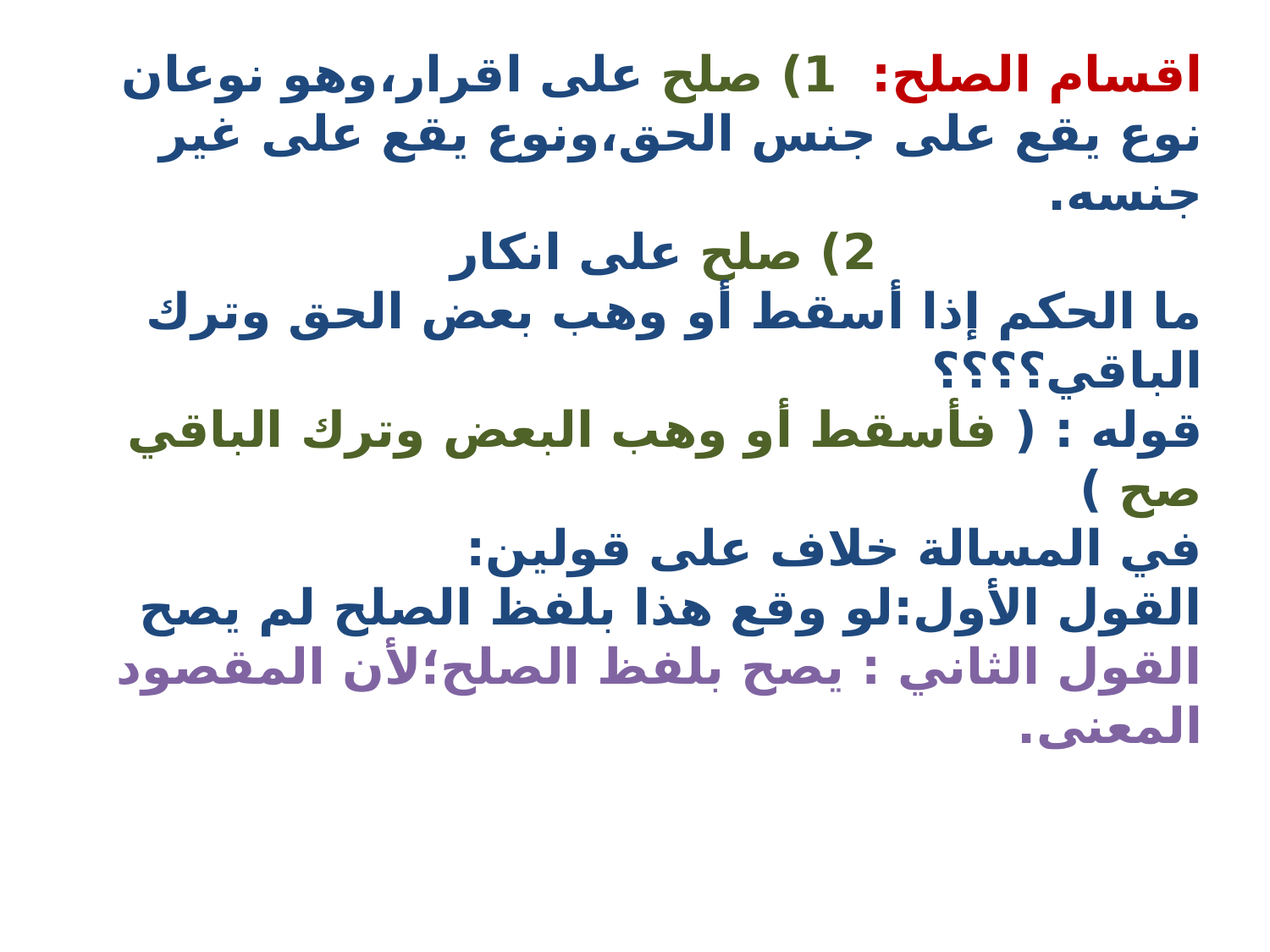

اقسام الصلح:  1) صلح على اقرار،وهو نوعان نوع يقع على جنس الحق،ونوع يقع على غير جنسه.
                   2) صلح على انكار
ما الحكم إذا أسقط أو وهب بعض الحق وترك الباقي؟؟؟؟
قوله : ( فأسقط أو وهب البعض وترك الباقي صح )
في المسالة خلاف على قولين:
القول الأول:لو وقع هذا بلفظ الصلح لم يصح
القول الثاني : يصح بلفظ الصلح؛لأن المقصود المعنى.